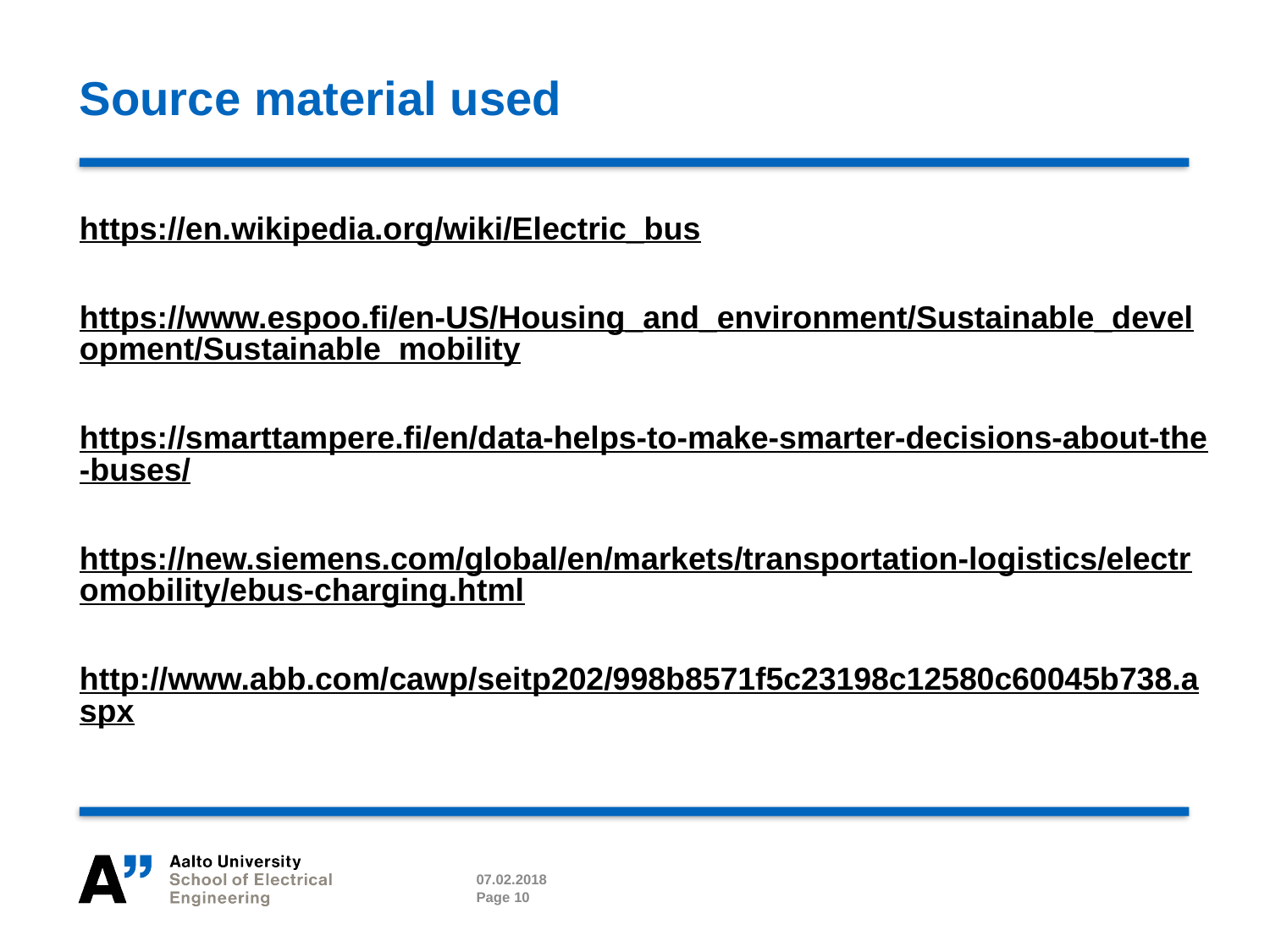

# Source material used
https://en.wikipedia.org/wiki/Electric_bus

https://www.espoo.fi/en-US/Housing_and_environment/Sustainable_development/Sustainable_mobility

https://smarttampere.fi/en/data-helps-to-make-smarter-decisions-about-the-buses/

https://new.siemens.com/global/en/markets/transportation-logistics/electromobility/ebus-charging.html

http://www.abb.com/cawp/seitp202/998b8571f5c23198c12580c60045b738.aspx

07.02.2018
Page 10